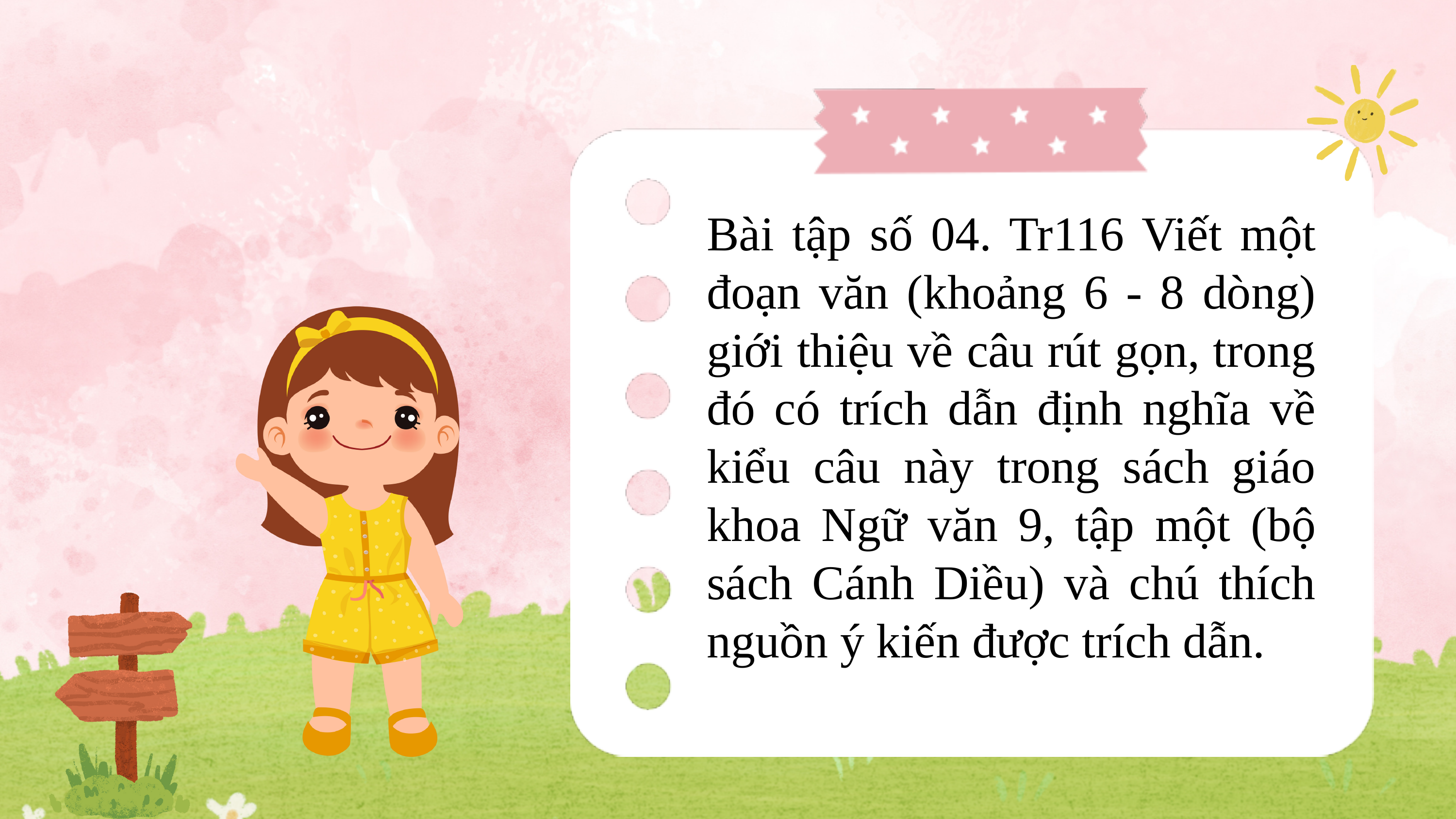

Bài tập số 04. Tr116 Viết một đoạn văn (khoảng 6 - 8 dòng) giới thiệu về câu rút gọn, trong đó có trích dẫn định nghĩa về kiểu câu này trong sách giáo khoa Ngữ văn 9, tập một (bộ sách Cánh Diều) và chú thích nguồn ý kiến được trích dẫn.